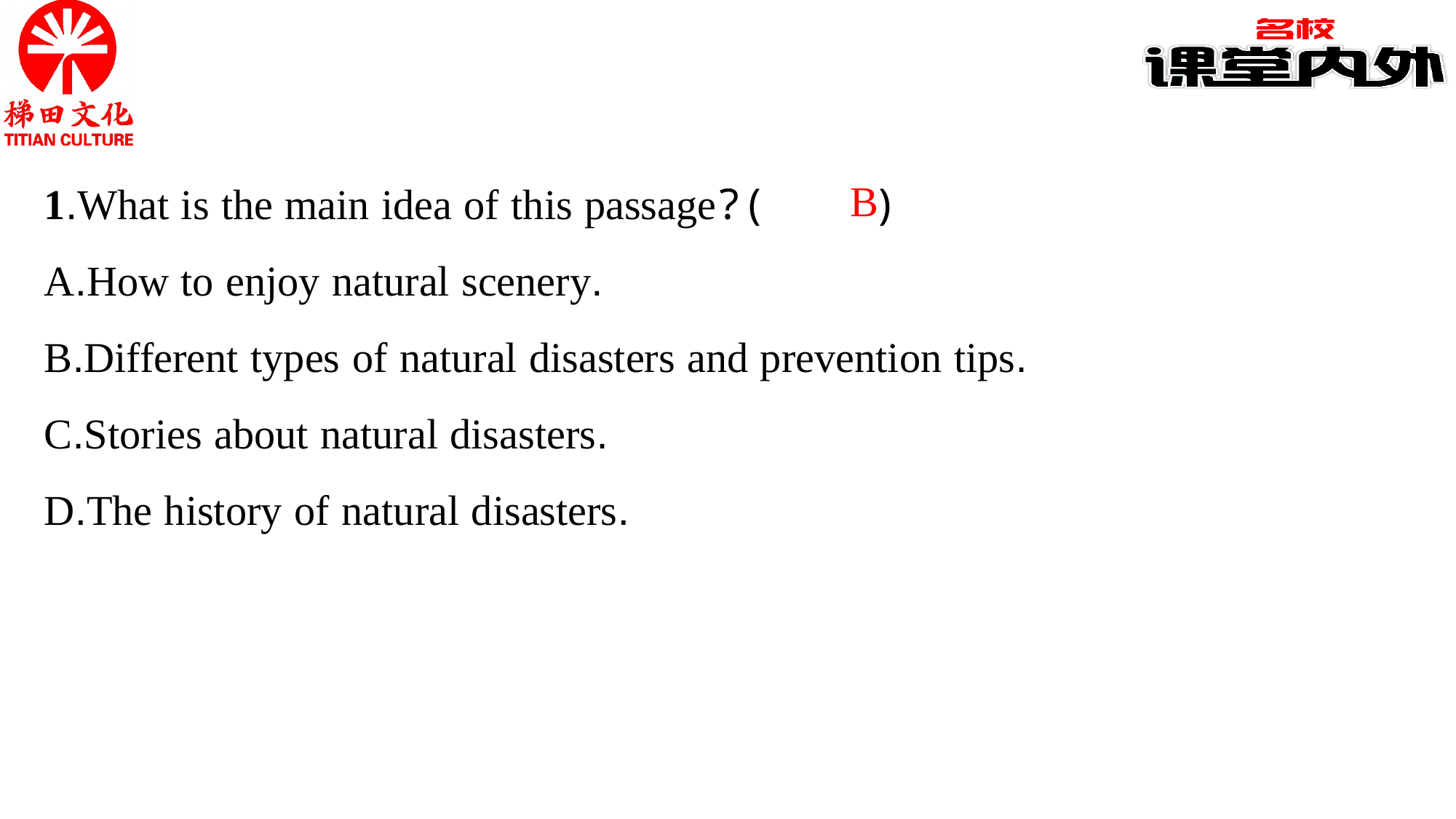

1.What is the main idea of this passage?(　　)
A.How to enjoy natural scenery.
B.Different types of natural disasters and prevention tips.
C.Stories about natural disasters.
D.The history of natural disasters.
B